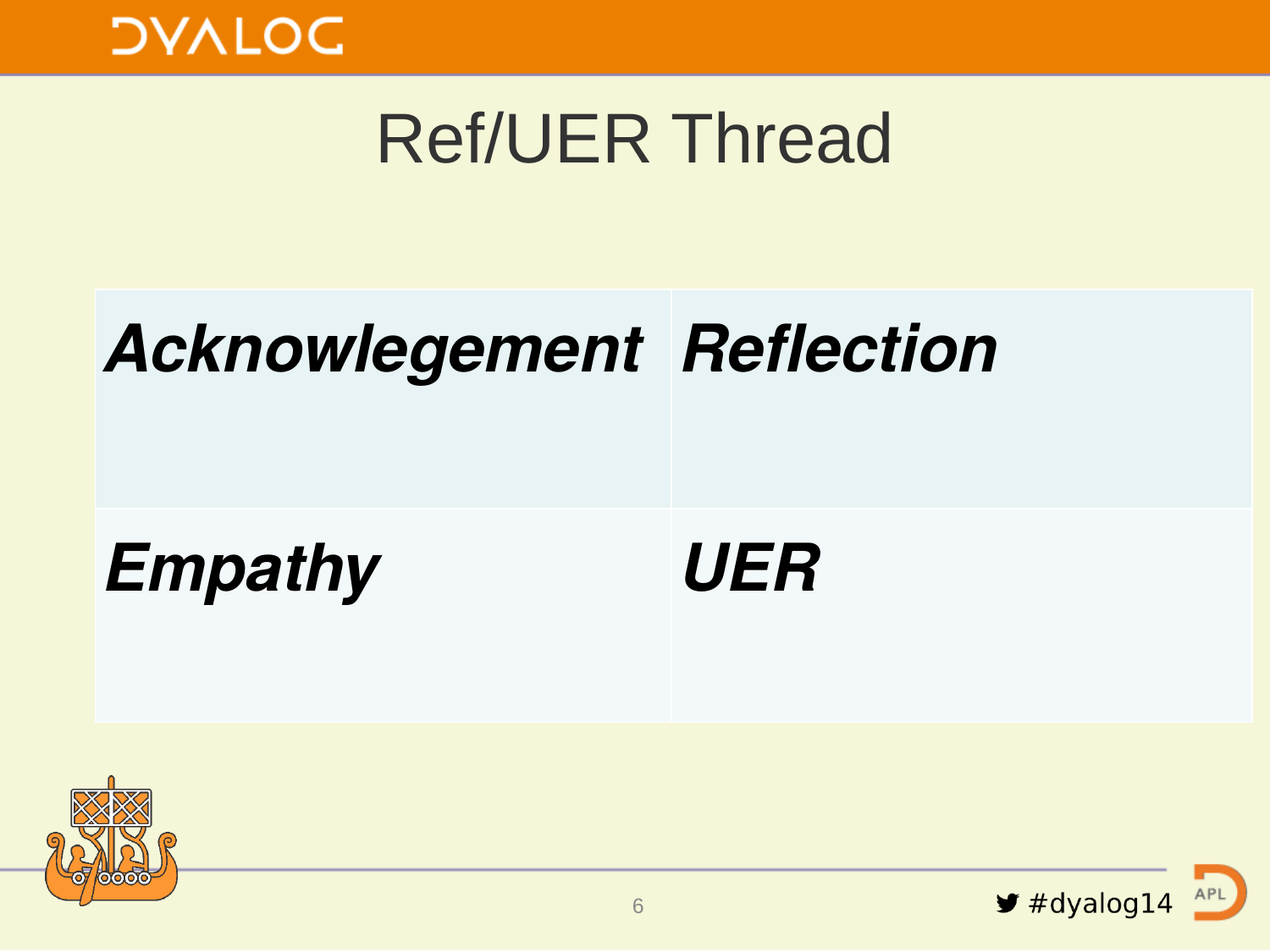

# Ref/UER Thread

| Acknowlegement | Reflection |
| --- | --- |
| Empathy | UER |
6